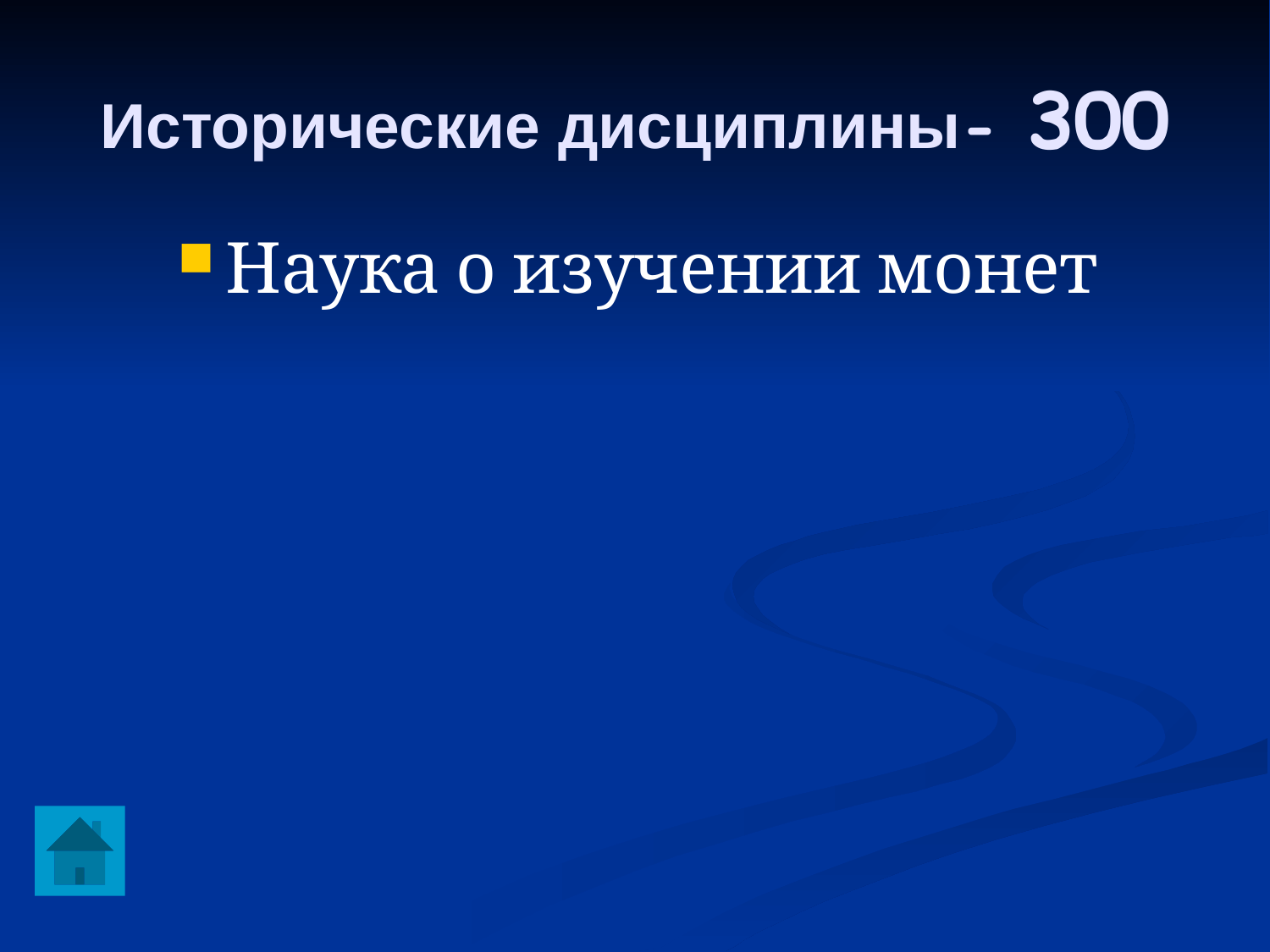

Исторические дисциплины- 300
Наука о изучении монет